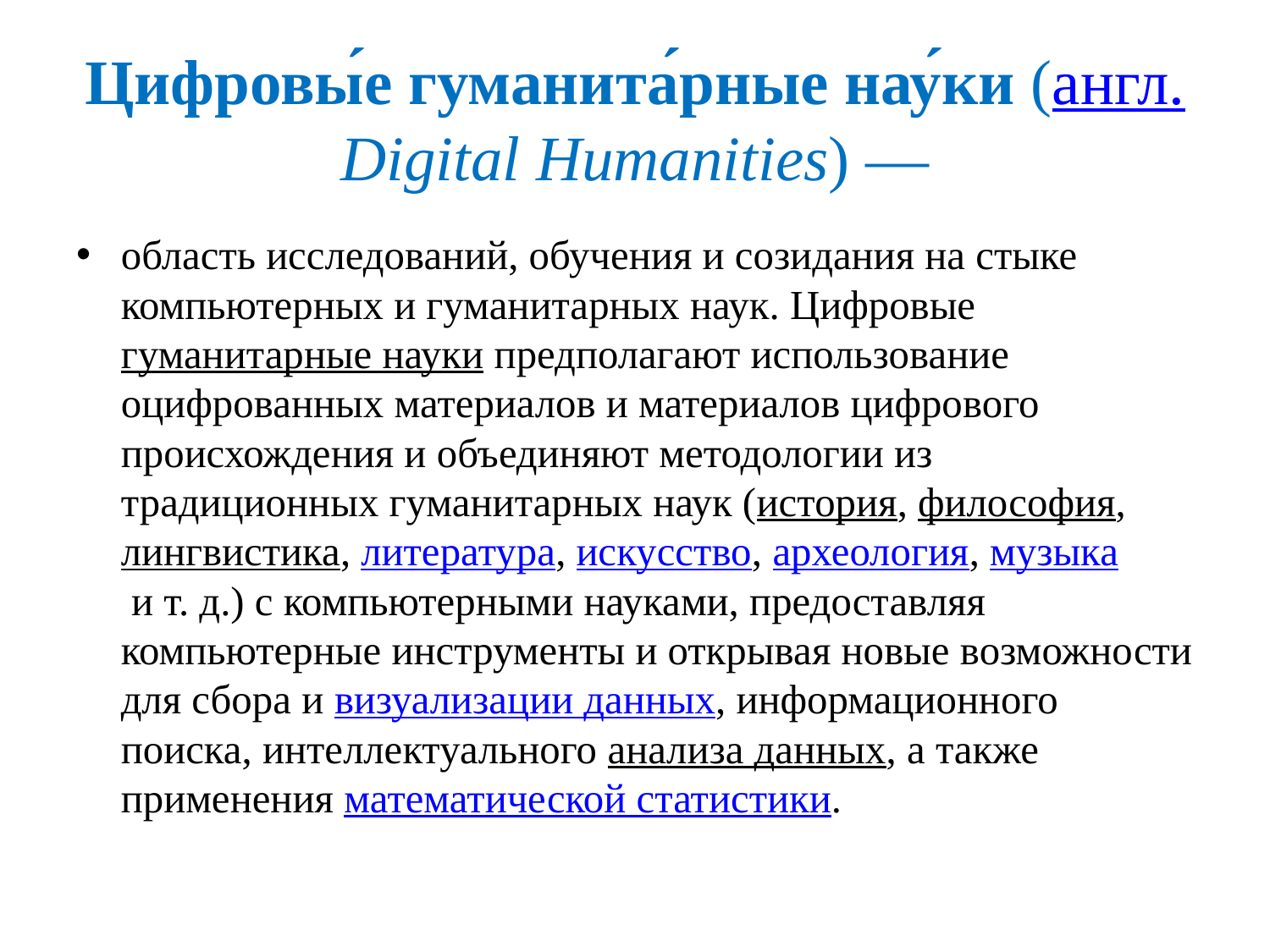

# Цифровы́е гуманита́рные нау́ки (англ. Digital Humanities) —
область исследований, обучения и созидания на стыке компьютерных и гуманитарных наук. Цифровые гуманитарные науки предполагают использование оцифрованных материалов и материалов цифрового происхождения и объединяют методологии из традиционных гуманитарных наук (история, философия, лингвистика, литература, искусство, археология, музыка и т. д.) с компьютерными науками, предоставляя компьютерные инструменты и открывая новые возможности для сбора и визуализации данных, информационного поиска, интеллектуального анализа данных, а также применения математической статистики.